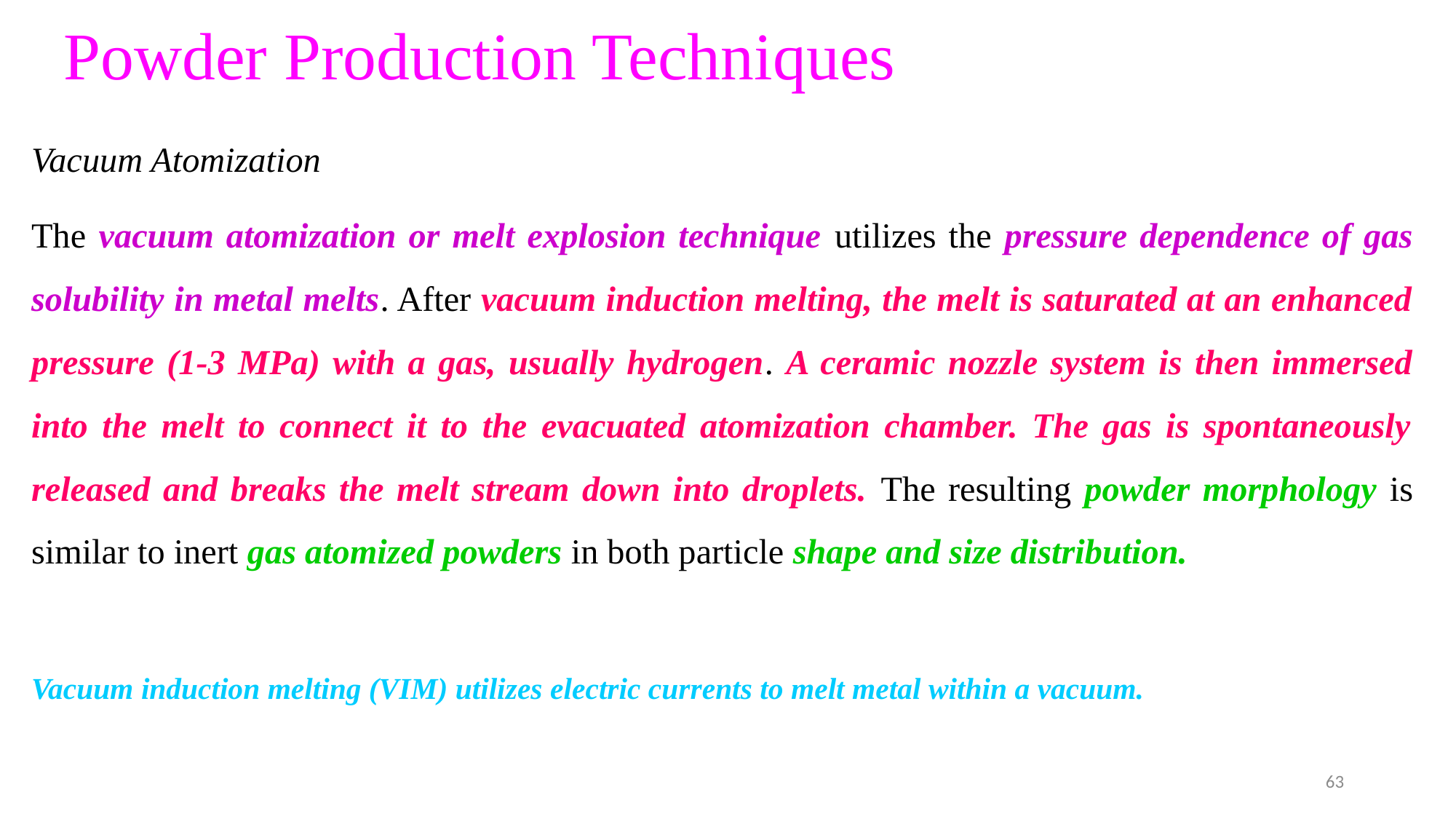

# Powder Production Techniques
Vacuum Atomization
The vacuum atomization or melt explosion technique utilizes the pressure dependence of gas solubility in metal melts. After vacuum induction melting, the melt is saturated at an enhanced pressure (1-3 MPa) with a gas, usually hydrogen. A ceramic nozzle system is then immersed into the melt to connect it to the evacuated atomization chamber. The gas is spontaneously released and breaks the melt stream down into droplets. The resulting powder morphology is similar to inert gas atomized powders in both particle shape and size distribution.

Vacuum induction melting (VIM) utilizes electric currents to melt metal within a vacuum.

63